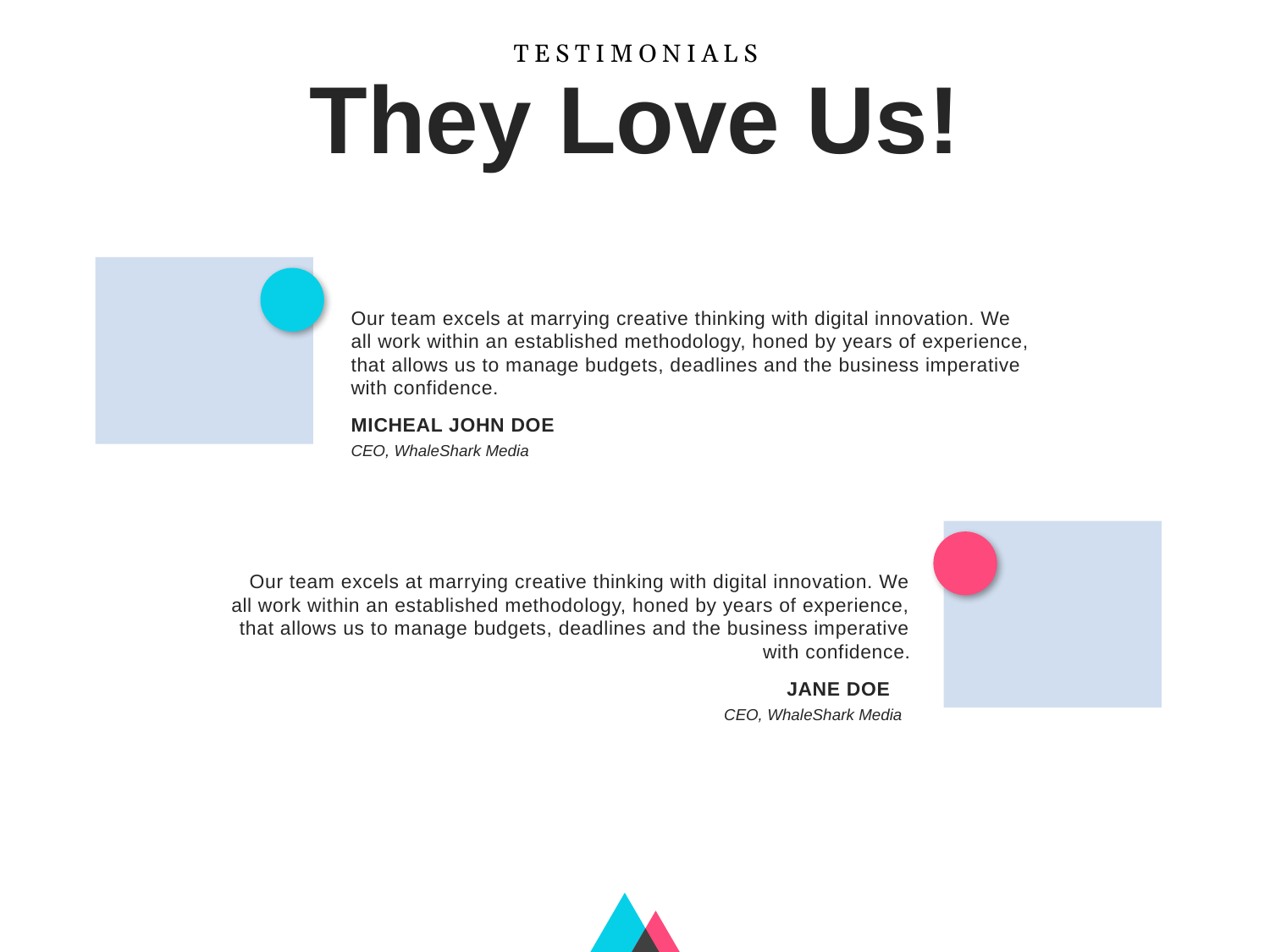

TESTIMONIALS
They Love Us!

Our team excels at marrying creative thinking with digital innovation. We all work within an established methodology, honed by years of experience, that allows us to manage budgets, deadlines and the business imperative with confidence.
MICHEAL JOHN DOE
CEO, WhaleShark Media

Our team excels at marrying creative thinking with digital innovation. We all work within an established methodology, honed by years of experience, that allows us to manage budgets, deadlines and the business imperative with confidence.
JANE DOE
CEO, WhaleShark Media